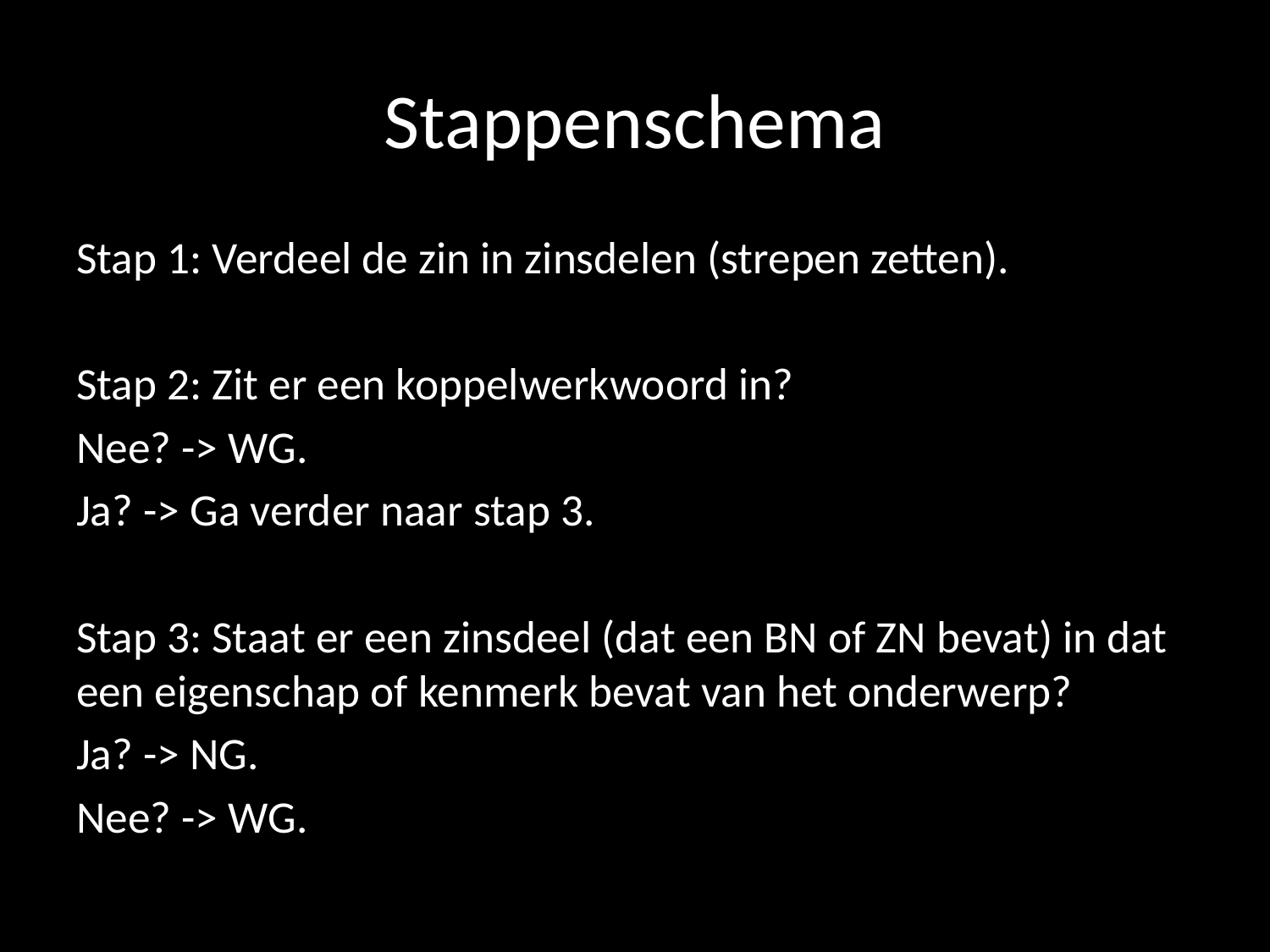

# Stappenschema
Stap 1: Verdeel de zin in zinsdelen (strepen zetten).

Stap 2: Zit er een koppelwerkwoord in?
Nee? -> WG.
Ja? -> Ga verder naar stap 3.

Stap 3: Staat er een zinsdeel (dat een BN of ZN bevat) in dat een eigenschap of kenmerk bevat van het onderwerp?
Ja? -> NG.
Nee? -> WG.